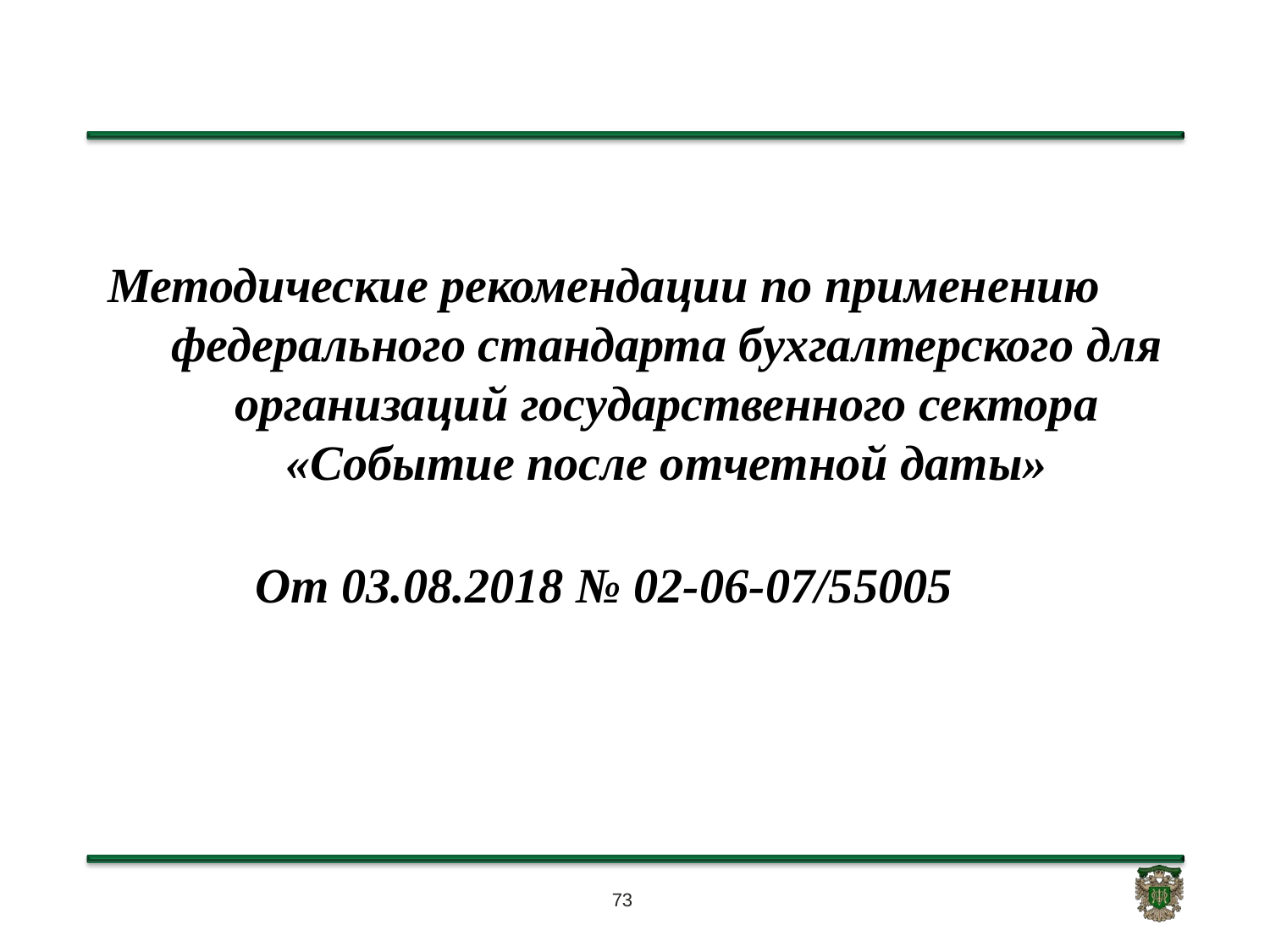

Методические рекомендации по применению федерального стандарта бухгалтерского для организаций государственного сектора «Событие после отчетной даты»
От 03.08.2018 № 02-06-07/55005

73